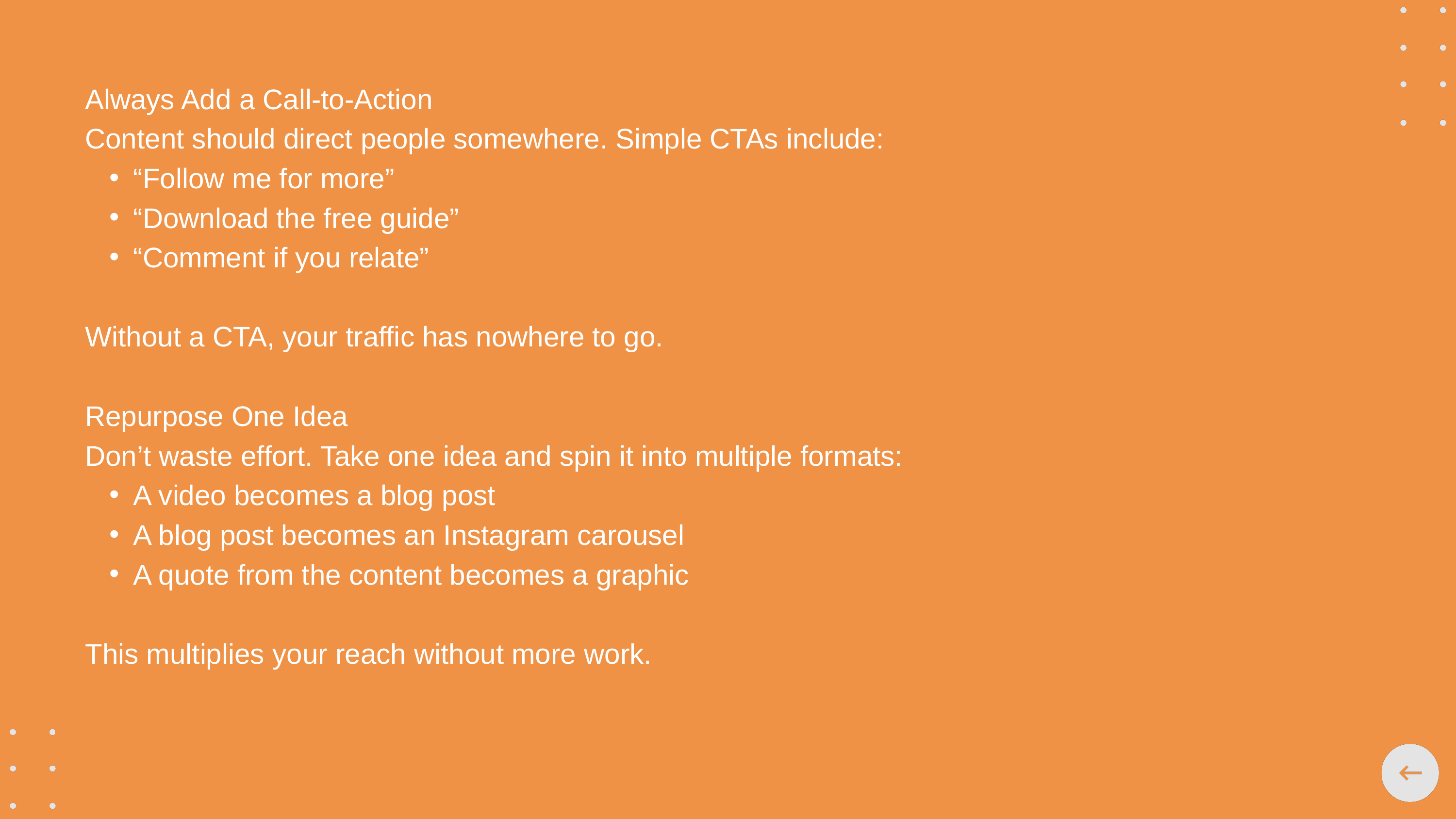

Always Add a Call-to-Action
Content should direct people somewhere. Simple CTAs include:
“Follow me for more”
“Download the free guide”
“Comment if you relate”

Without a CTA, your traffic has nowhere to go.

Repurpose One Idea
Don’t waste effort. Take one idea and spin it into multiple formats:
A video becomes a blog post
A blog post becomes an Instagram carousel
A quote from the content becomes a graphic

This multiplies your reach without more work.